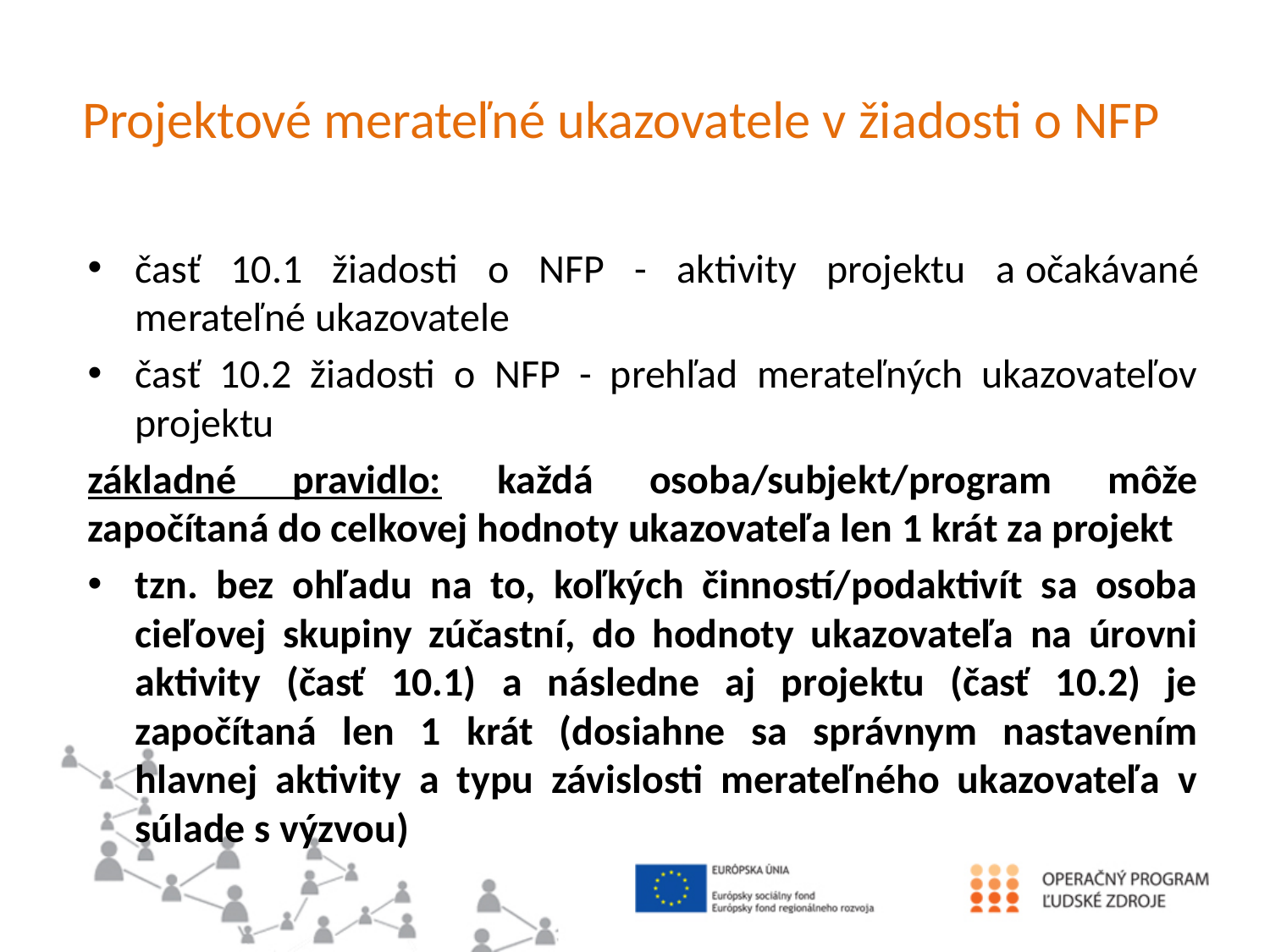

# Projektové merateľné ukazovatele v žiadosti o NFP
časť 10.1 žiadosti o NFP - aktivity projektu a očakávané merateľné ukazovatele
časť 10.2 žiadosti o NFP - prehľad merateľných ukazovateľov projektu
základné pravidlo: každá osoba/subjekt/program môže započítaná do celkovej hodnoty ukazovateľa len 1 krát za projekt
tzn. bez ohľadu na to, koľkých činností/podaktivít sa osoba cieľovej skupiny zúčastní, do hodnoty ukazovateľa na úrovni aktivity (časť 10.1) a následne aj projektu (časť 10.2) je započítaná len 1 krát (dosiahne sa správnym nastavením hlavnej aktivity a typu závislosti merateľného ukazovateľa v súlade s výzvou)